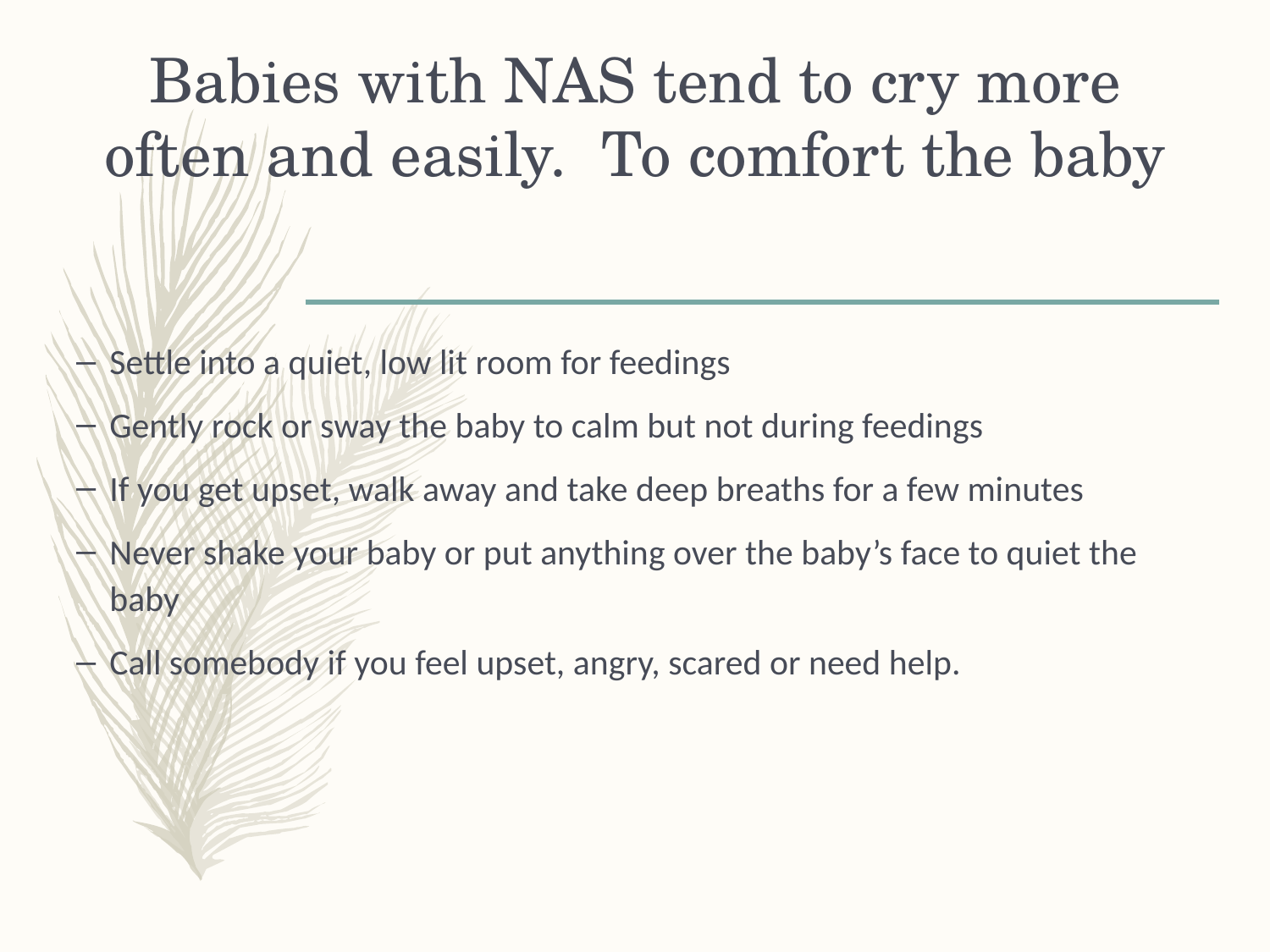

# Babies with NAS tend to cry more often and easily.  To comfort the baby
Settle into a quiet, low lit room for feedings
Gently rock or sway the baby to calm but not during feedings
If you get upset, walk away and take deep breaths for a few minutes
Never shake your baby or put anything over the baby’s face to quiet the baby
Call somebody if you feel upset, angry, scared or need help.